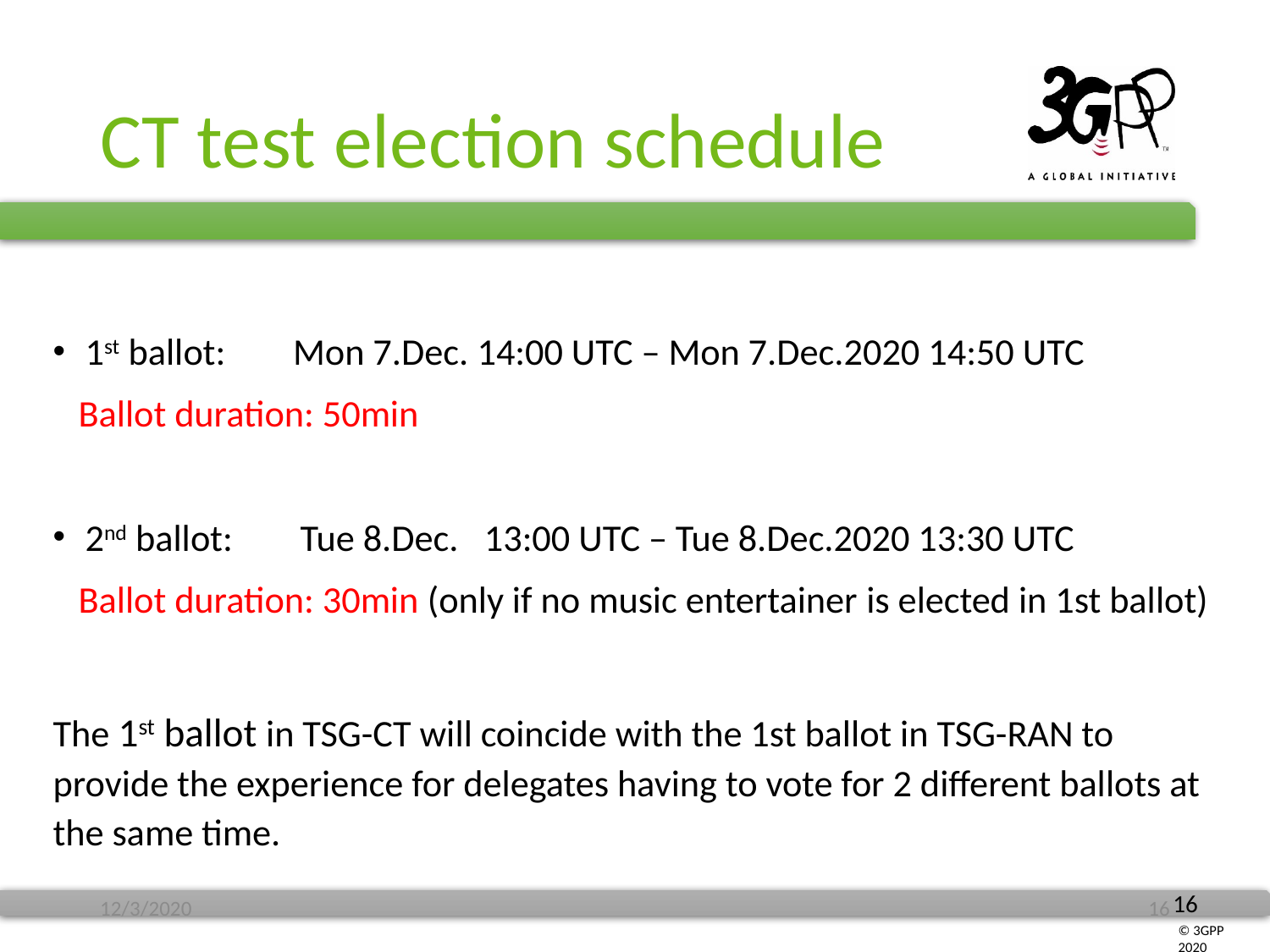

# CT test election schedule

1st ballot:        Mon 7.Dec. 14:00 UTC – Mon 7.Dec.2020 14:50 UTC
   Ballot duration: 50min

2nd ballot:        Tue 8.Dec.   13:00 UTC – Tue 8.Dec.2020 13:30 UTC
   Ballot duration: 30min (only if no music entertainer is elected in 1st ballot)

The 1st ballot in TSG-CT will coincide with the 1st ballot in TSG-RAN to provide the experience for delegates having to vote for 2 different ballots at the same time.

12/3/2020
16